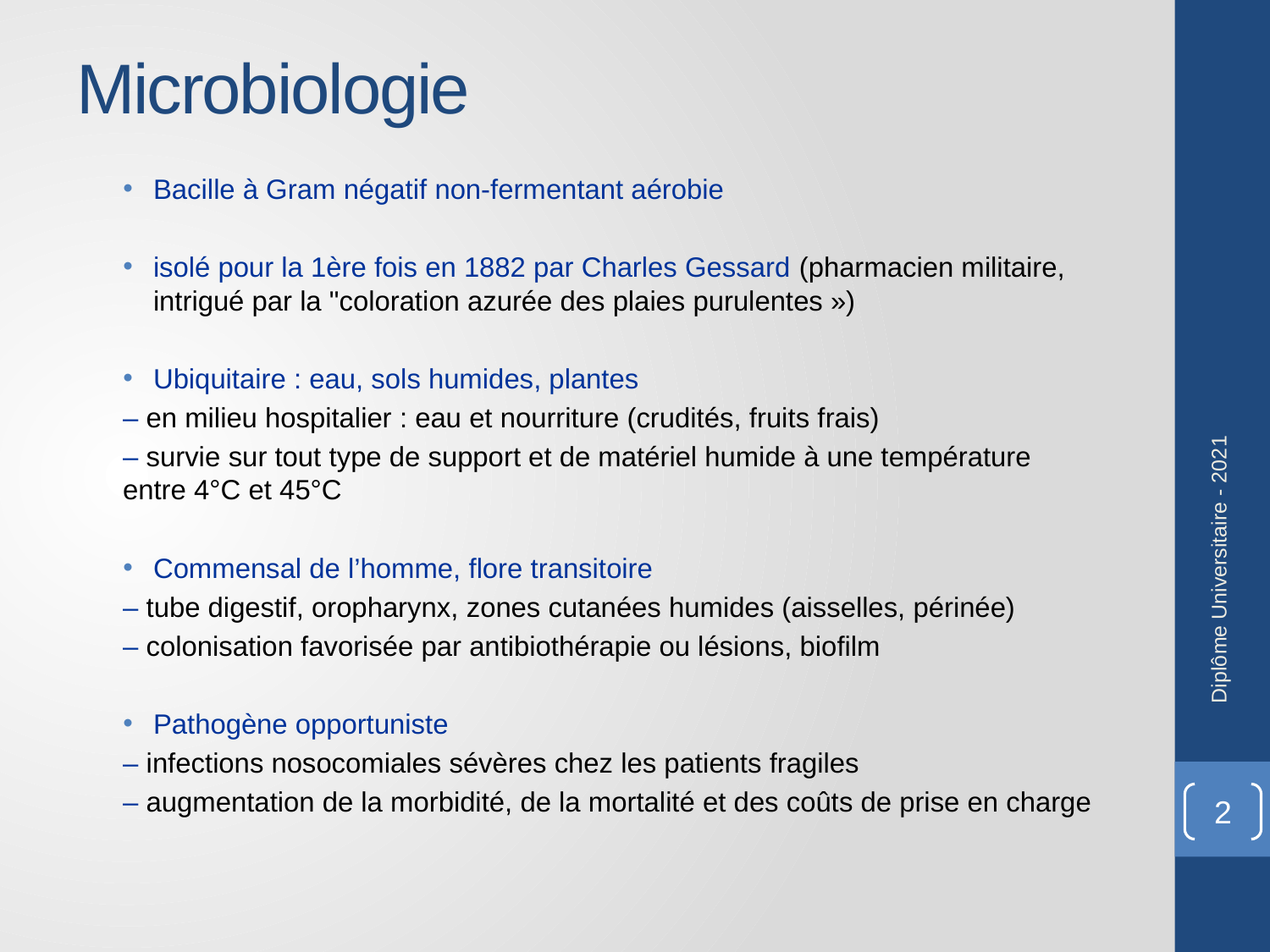

# Microbiologie
Bacille à Gram négatif non-fermentant aérobie

isolé pour la 1ère fois en 1882 par Charles Gessard (pharmacien militaire, intrigué par la "coloration azurée des plaies purulentes »)

Ubiquitaire : eau, sols humides, plantes
– en milieu hospitalier : eau et nourriture (crudités, fruits frais)
– survie sur tout type de support et de matériel humide à une température entre 4°C et 45°C

Commensal de l’homme, flore transitoire
– tube digestif, oropharynx, zones cutanées humides (aisselles, périnée)
– colonisation favorisée par antibiothérapie ou lésions, biofilm

Pathogène opportuniste
– infections nosocomiales sévères chez les patients fragiles
– augmentation de la morbidité, de la mortalité et des coûts de prise en charge
Diplôme Universitaire - 2021
2